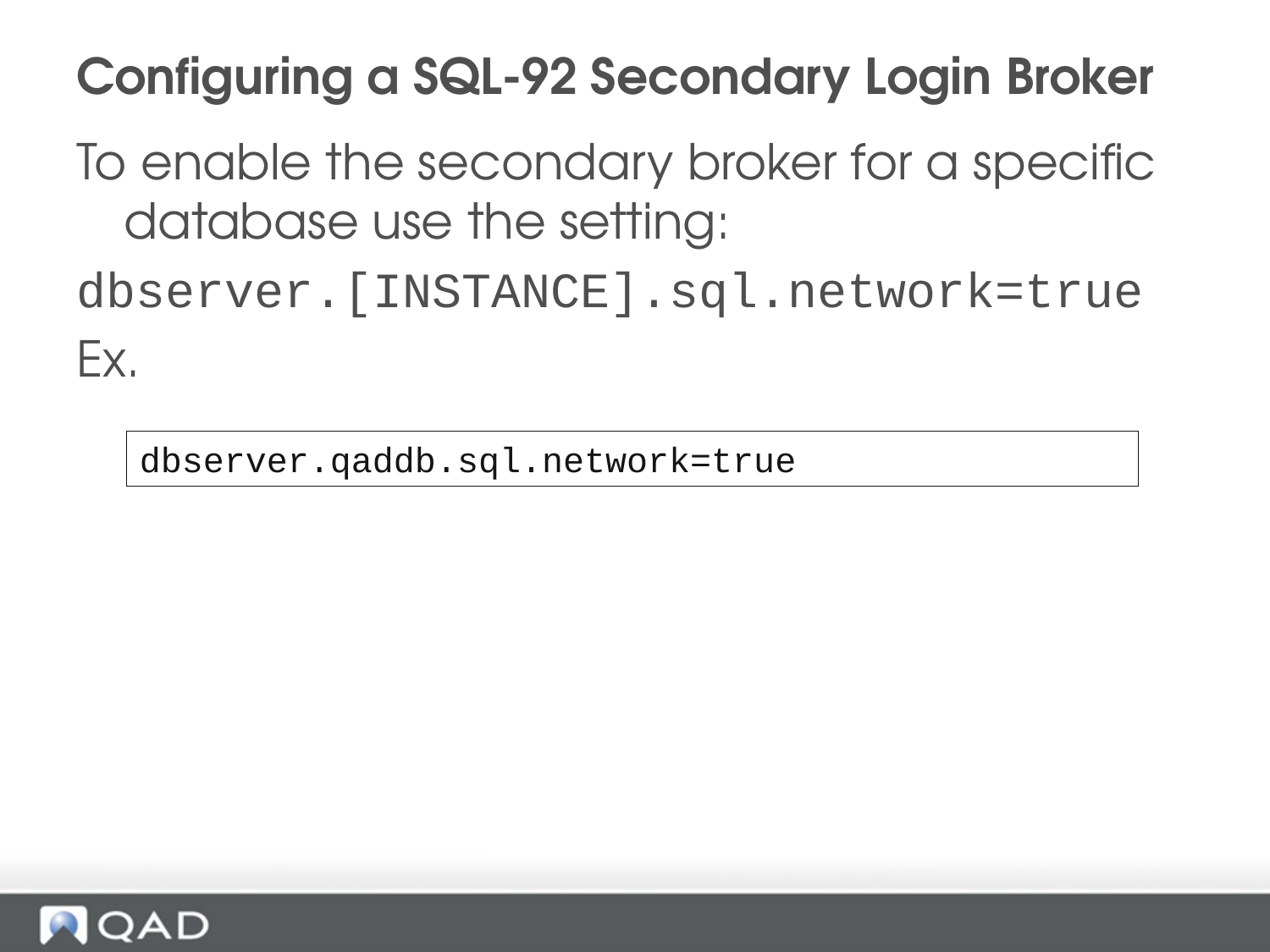

# Configuring a SQL-92 Secondary Login Broker
To enable the secondary broker for a specific database use the setting:
dbserver.[INSTANCE].sql.network=true
Ex.
dbserver.qaddb.sql.network=true